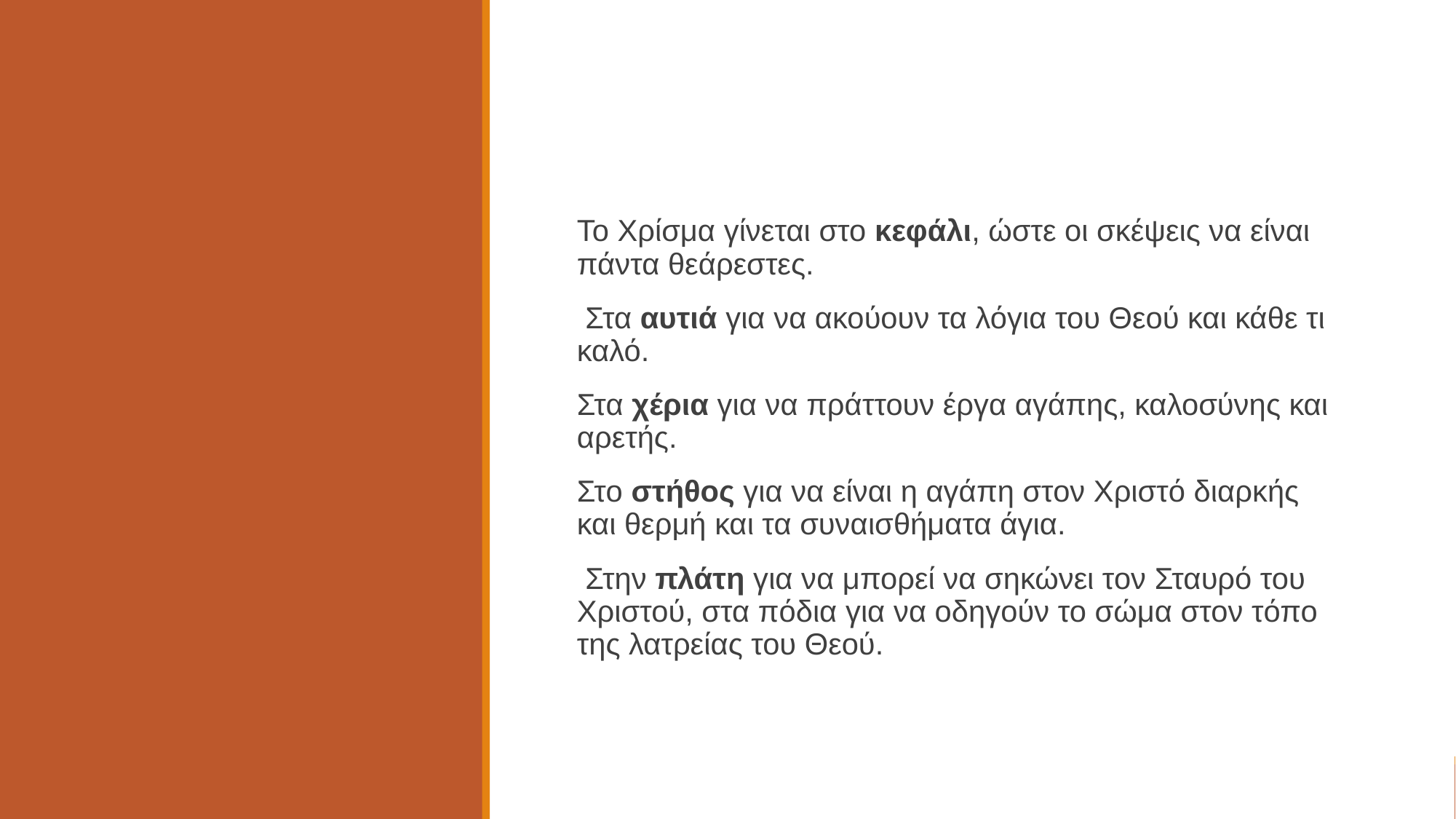

#

Το Χρίσμα γίνεται στο κεφάλι, ώστε οι σκέψεις να είναι πάντα θεάρεστες.
 Στα αυτιά για να ακούουν τα λόγια του Θεού και κάθε τι καλό.
Στα χέρια για να πράττουν έργα αγάπης, καλοσύνης και αρετής.
Στο στήθος για να είναι η αγάπη στον Χριστό διαρκής και θερμή και τα συναισθήματα άγια.
 Στην πλάτη για να μπορεί να σηκώνει τον Σταυρό του Χριστού, στα πόδια για να οδηγούν το σώμα στον τόπο της λατρείας του Θεού.